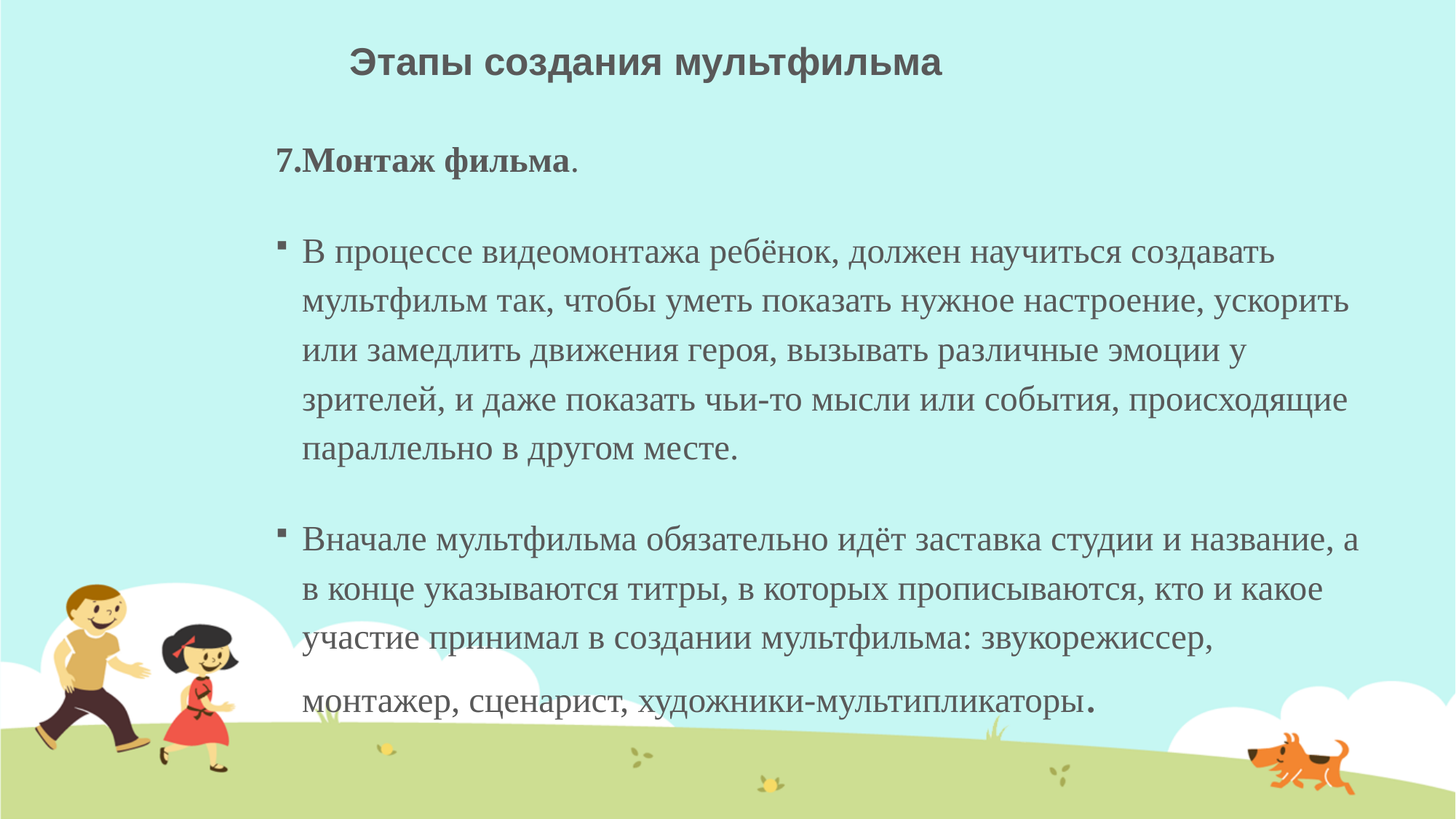

# Этапы создания мультфильма
7.Монтаж фильма.
В процессе видеомонтажа ребёнок, должен научиться создавать мультфильм так, чтобы уметь показать нужное настроение, ускорить или замедлить движения героя, вызывать различные эмоции у зрителей, и даже показать чьи-то мысли или события, происходящие параллельно в другом месте.
Вначале мультфильма обязательно идёт заставка студии и название, а в конце указываются титры, в которых прописываются, кто и какое участие принимал в создании мультфильма: звукорежиссер, монтажер, сценарист, художники-мультипликаторы.